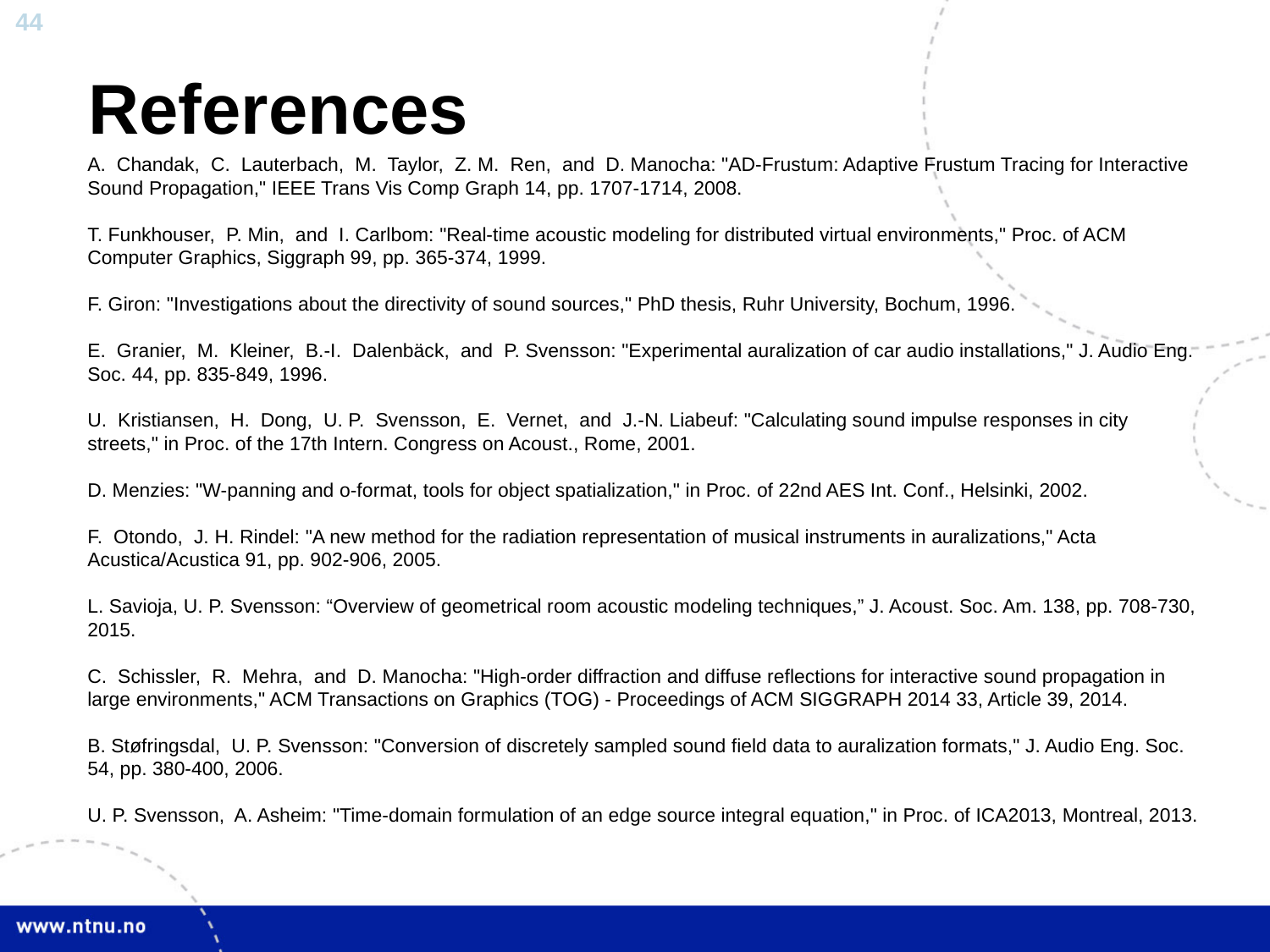

# References
A.  Chandak,  C.  Lauterbach,  M.  Taylor,  Z. M.  Ren,  and  D. Manocha: "AD-Frustum: Adaptive Frustum Tracing for Interactive Sound Propagation," IEEE Trans Vis Comp Graph 14, pp. 1707-1714, 2008.

T. Funkhouser,  P. Min,  and  I. Carlbom: "Real-time acoustic modeling for distributed virtual environments," Proc. of ACM Computer Graphics, Siggraph 99, pp. 365-374, 1999.

F. Giron: "Investigations about the directivity of sound sources," PhD thesis, Ruhr University, Bochum, 1996.
E.  Granier,  M.  Kleiner,  B.-I.  Dalenbäck,  and  P. Svensson: "Experimental auralization of car audio installations," J. Audio Eng. Soc. 44, pp. 835-849, 1996.
U.  Kristiansen,  H.  Dong,  U. P.  Svensson,  E.  Vernet,  and  J.-N. Liabeuf: "Calculating sound impulse responses in city streets," in Proc. of the 17th Intern. Congress on Acoust., Rome, 2001.
D. Menzies: "W-panning and o-format, tools for object spatialization," in Proc. of 22nd AES Int. Conf., Helsinki, 2002.
F.  Otondo,  J. H. Rindel: "A new method for the radiation representation of musical instruments in auralizations," Acta Acustica/Acustica 91, pp. 902-906, 2005.
L. Savioja, U. P. Svensson: “Overview of geometrical room acoustic modeling techniques,” J. Acoust. Soc. Am. 138, pp. 708-730, 2015.
C.  Schissler,  R.  Mehra,  and  D. Manocha: "High-order diffraction and diffuse reflections for interactive sound propagation in large environments," ACM Transactions on Graphics (TOG) - Proceedings of ACM SIGGRAPH 2014 33, Article 39, 2014.

B. Støfringsdal,  U. P. Svensson: "Conversion of discretely sampled sound field data to auralization formats," J. Audio Eng. Soc. 54, pp. 380-400, 2006.
U. P. Svensson,  A. Asheim: "Time-domain formulation of an edge source integral equation," in Proc. of ICA2013, Montreal, 2013.